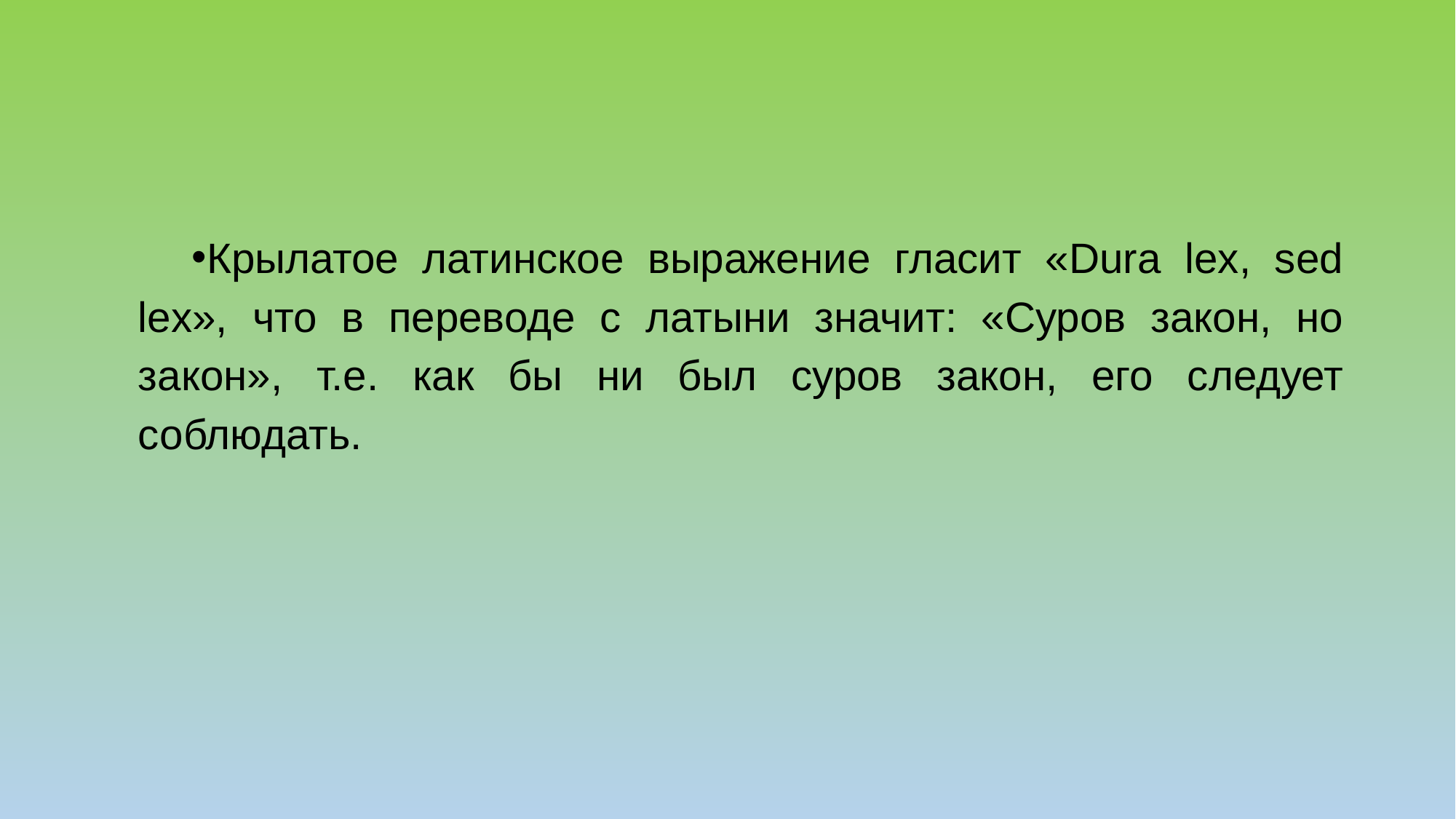

#
Крылатое латинское выражение гласит «Dura lex, sed lex», что в переводе с латыни значит: «Суров закон, но закон», т.е. как бы ни был суров закон, его следует соблюдать.